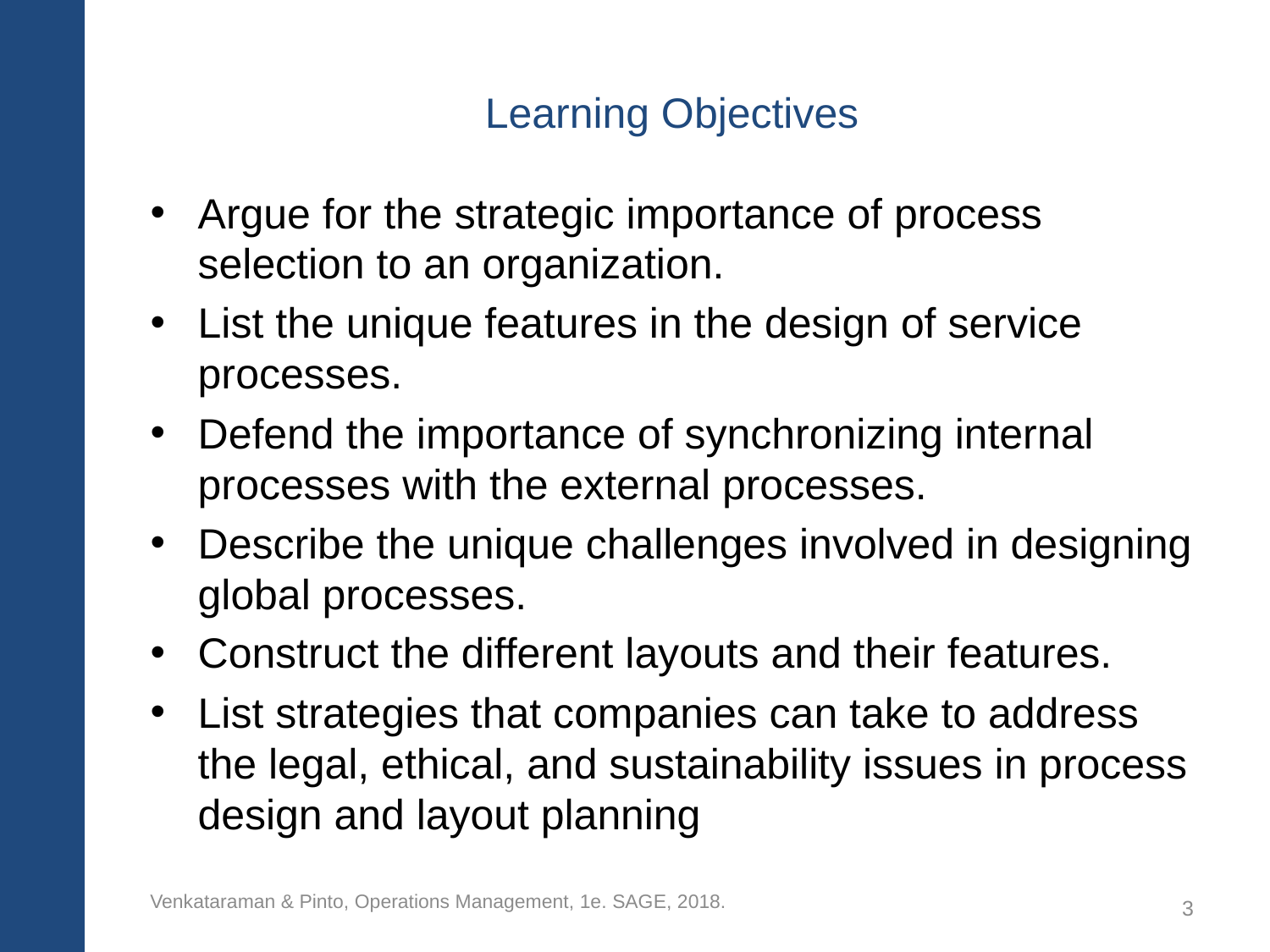

# Learning Objectives
Argue for the strategic importance of process selection to an organization.
List the unique features in the design of service processes.
Defend the importance of synchronizing internal processes with the external processes.
Describe the unique challenges involved in designing global processes.
Construct the different layouts and their features.
List strategies that companies can take to address the legal, ethical, and sustainability issues in process design and layout planning
Venkataraman & Pinto, Operations Management, 1e. SAGE, 2018.
3